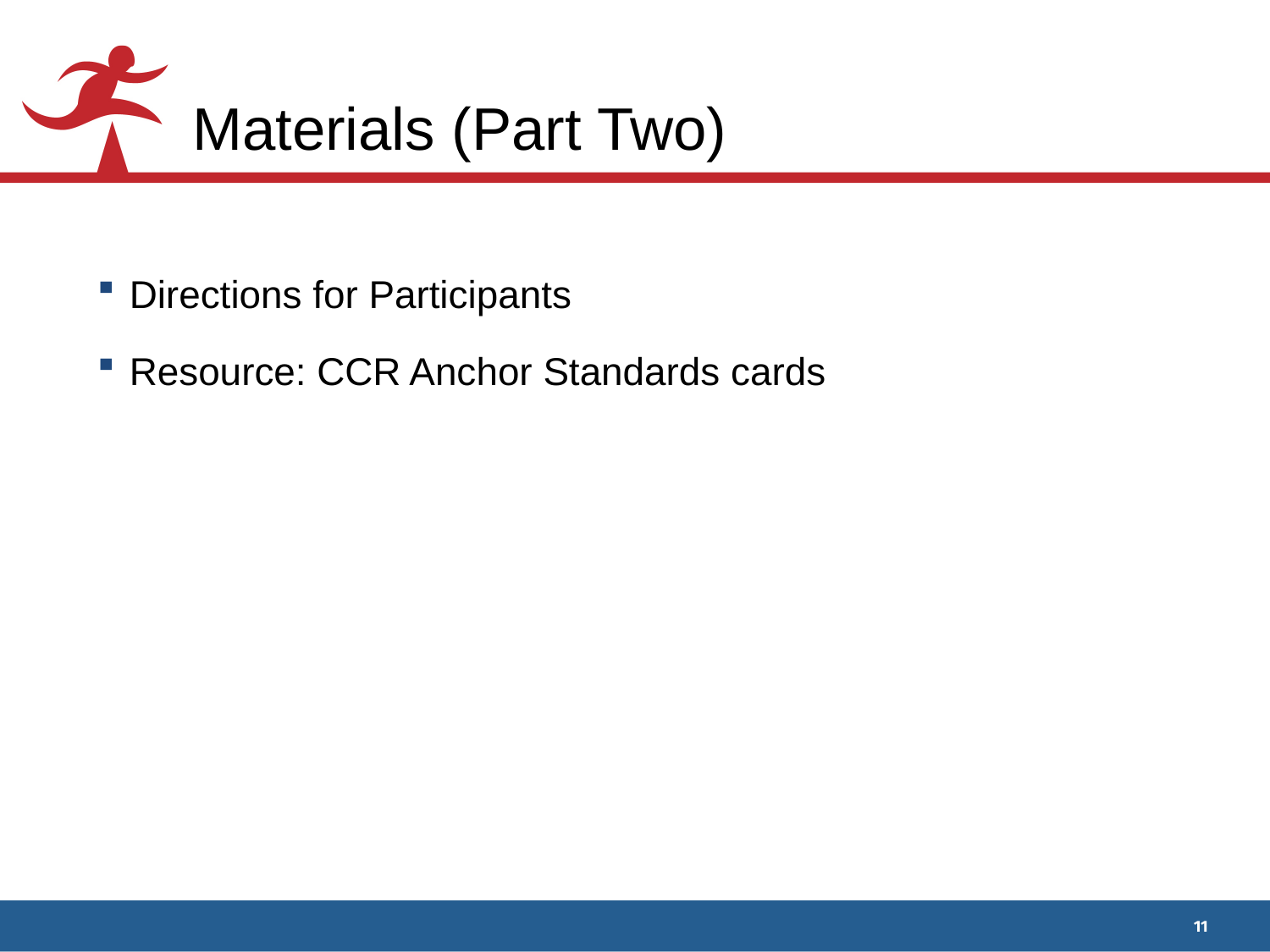

# Materials (Part Two)
Directions for Participants
Resource: CCR Anchor Standards cards